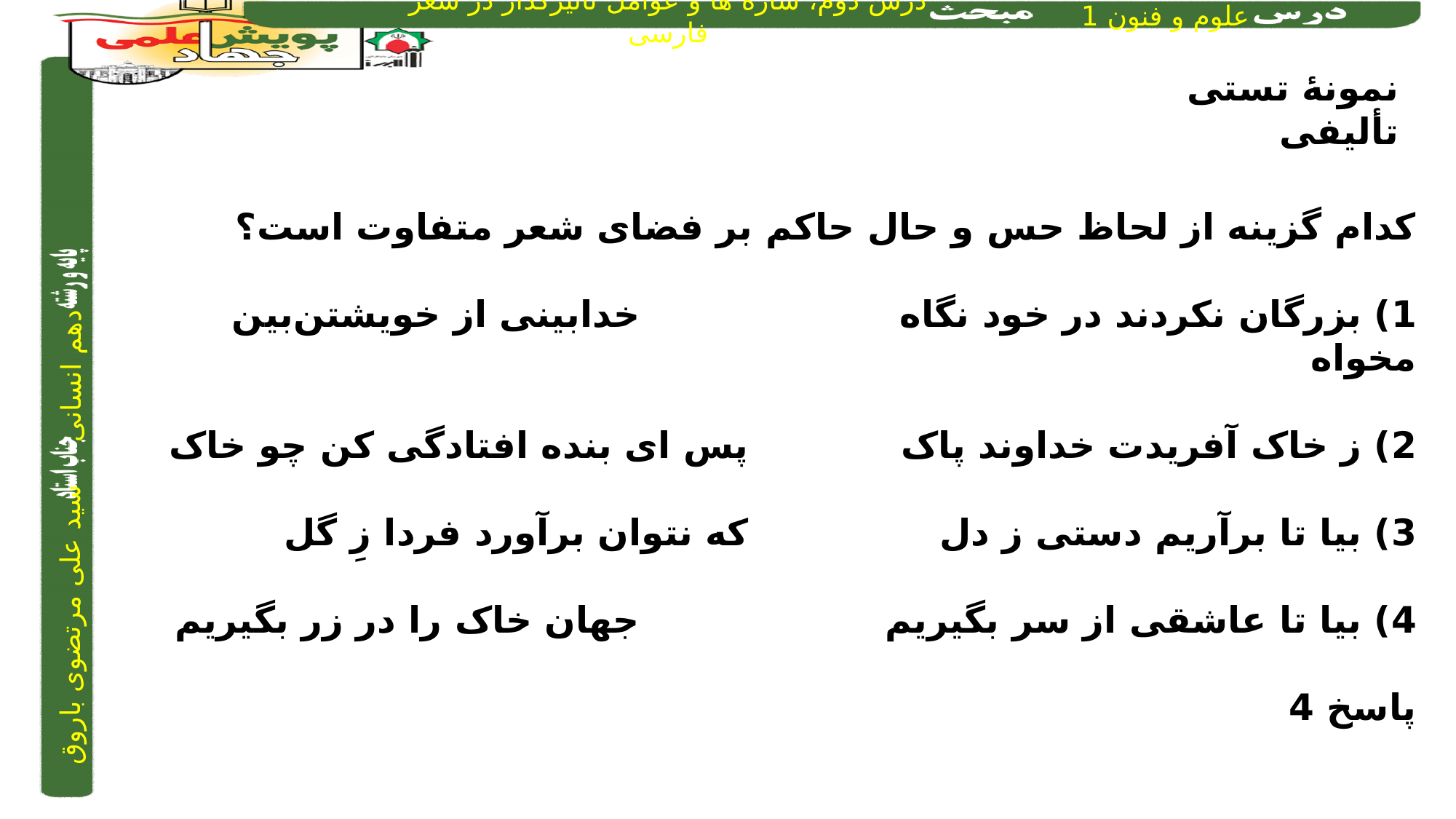

نمونۀ تستی تألیفی
کدام گزینه از لحاظ حس و حال حاکم بر فضای شعر متفاوت است؟

1) بزرگان نکردند در خود نگاه    			 خدا‌بینی از خویشتن‌بین مخواه

2) ز خاک آفریدت خداوند پاک	 		 پس ای بنده افتادگی کن چو خاک

3) بیا تا بر‌آریم دستی ز دل	 		 که نتوان برآورد فردا زِ گل

4) بیا تا عاشقی از سر بگیریم   	 		 جهان خاک را در زر بگیریم

پاسخ 4